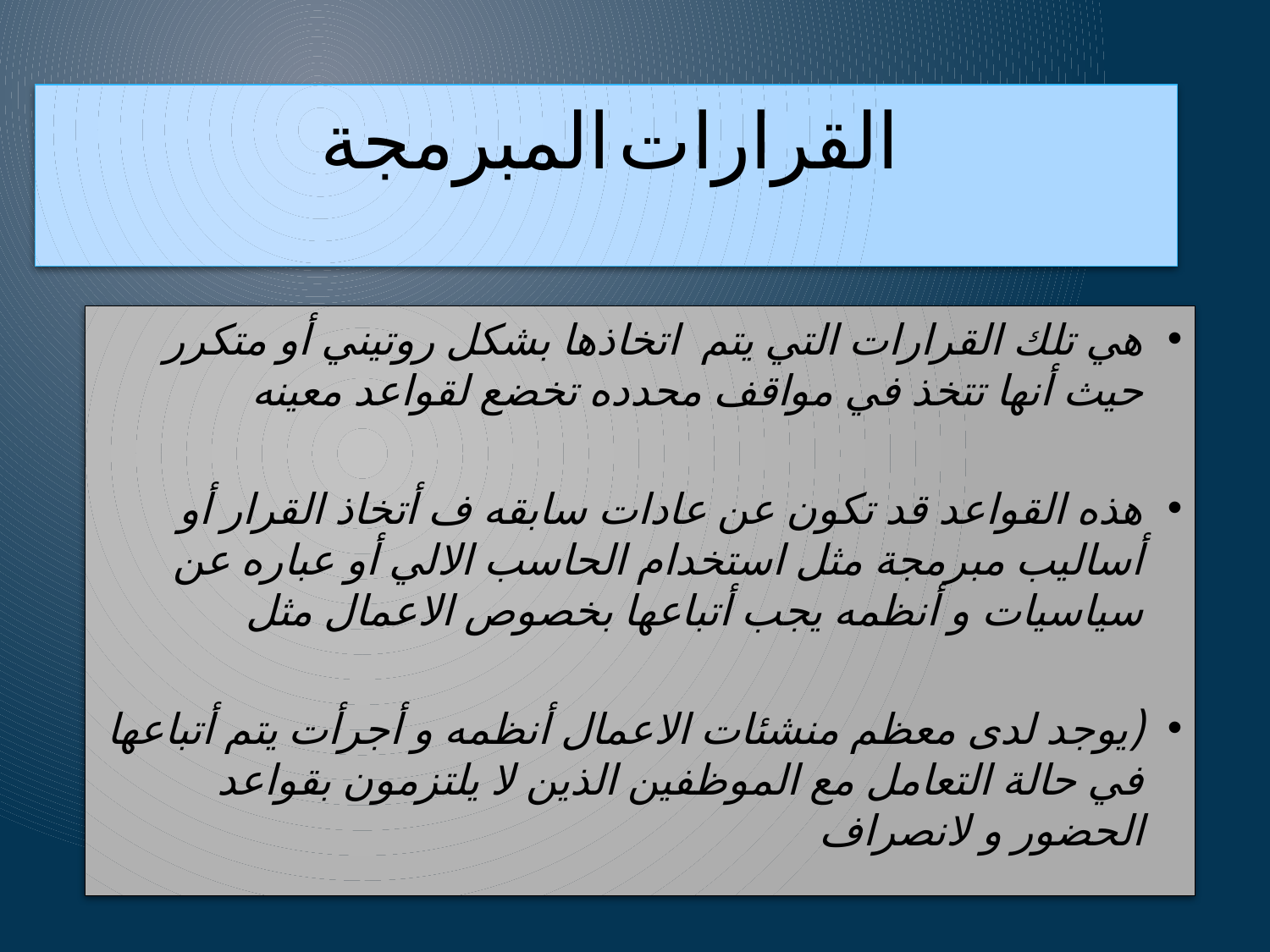

# القرارات المبرمجة
هي تلك القرارات التي يتم  اتخاذها بشكل روتيني أو متكرر حيث أنها تتخذ في مواقف محدده تخضع لقواعد معينه

هذه القواعد قد تكون عن عادات سابقه ف أتخاذ القرار أو أساليب مبرمجة مثل استخدام الحاسب الالي أو عباره عن سياسيات و أنظمه يجب أتباعها بخصوص الاعمال مثل

(يوجد لدى معظم منشئات الاعمال أنظمه و أجرأت يتم أتباعها في حالة التعامل مع الموظفين الذين لا يلتزمون بقواعد الحضور و لانصراف